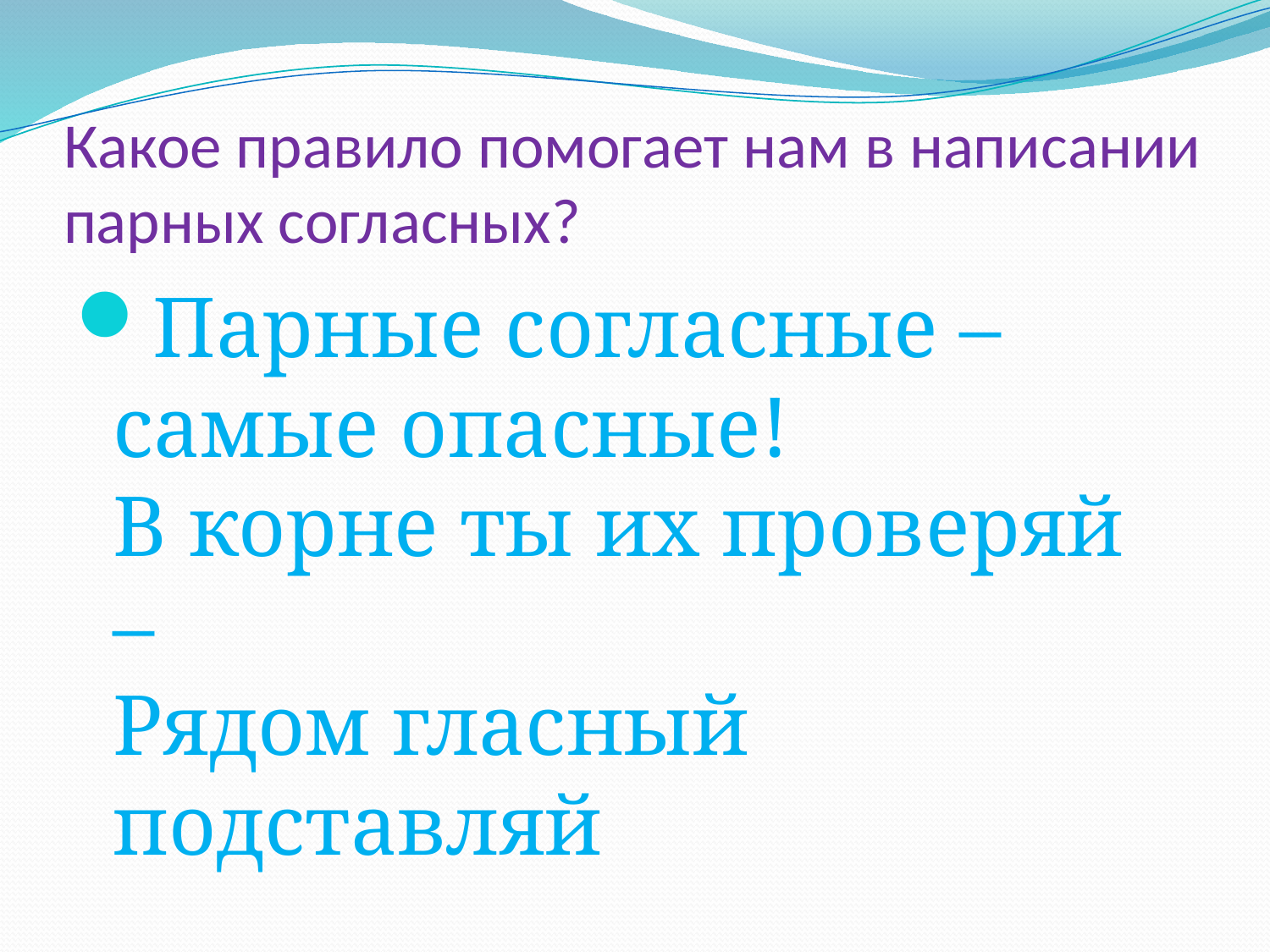

# Какое правило помогает нам в написании парных согласных?
Парные согласные – самые опасные!
В корне ты их проверяй – 
Рядом гласный подставляй